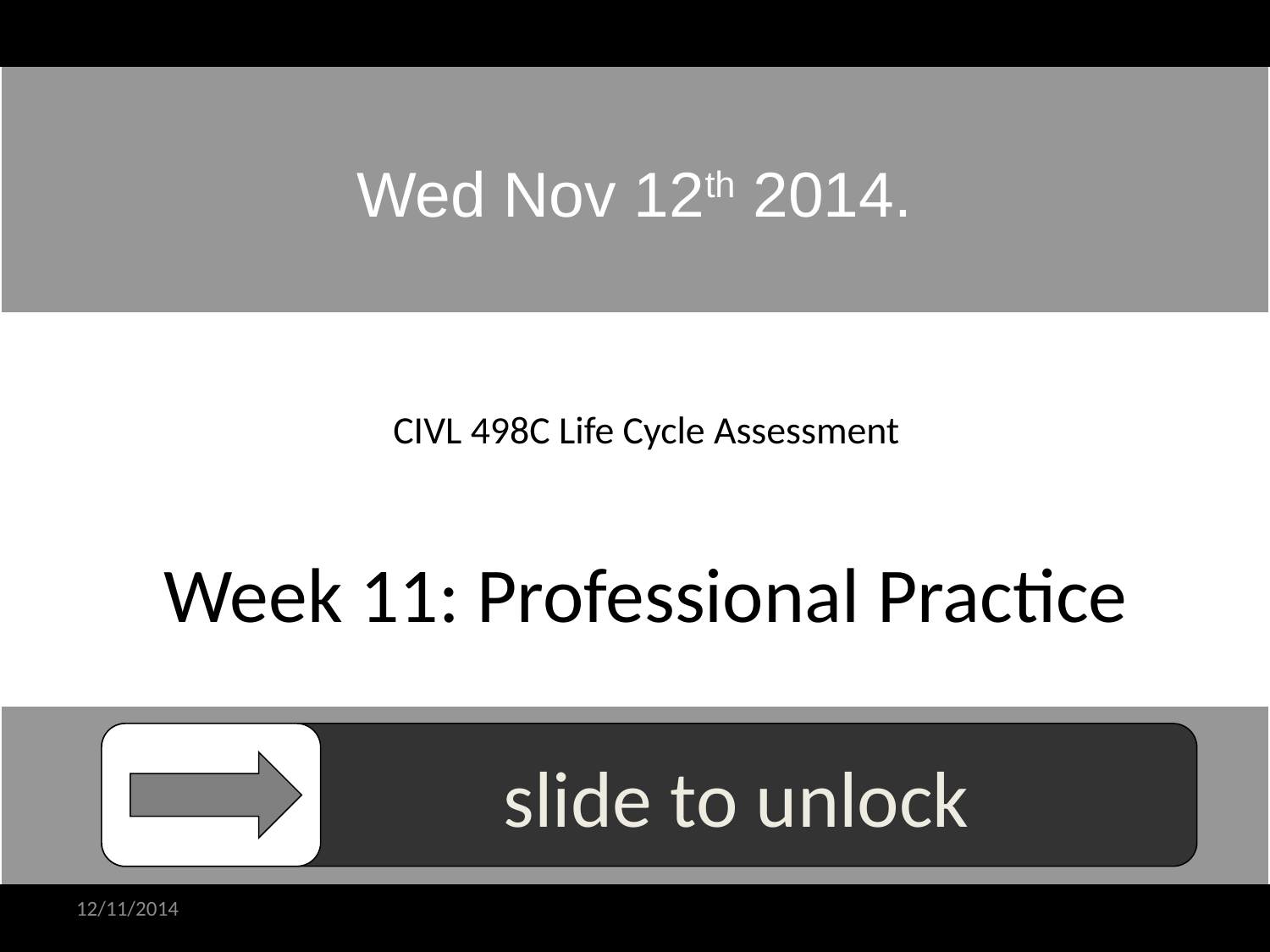

Wed Nov 12th 2014.
# CIVL 498C Life Cycle Assessment LCA Basics and Development
CIVL 498C Life Cycle Assessment
Week 11: Professional Practice

slide to unlock
12/11/2014
1